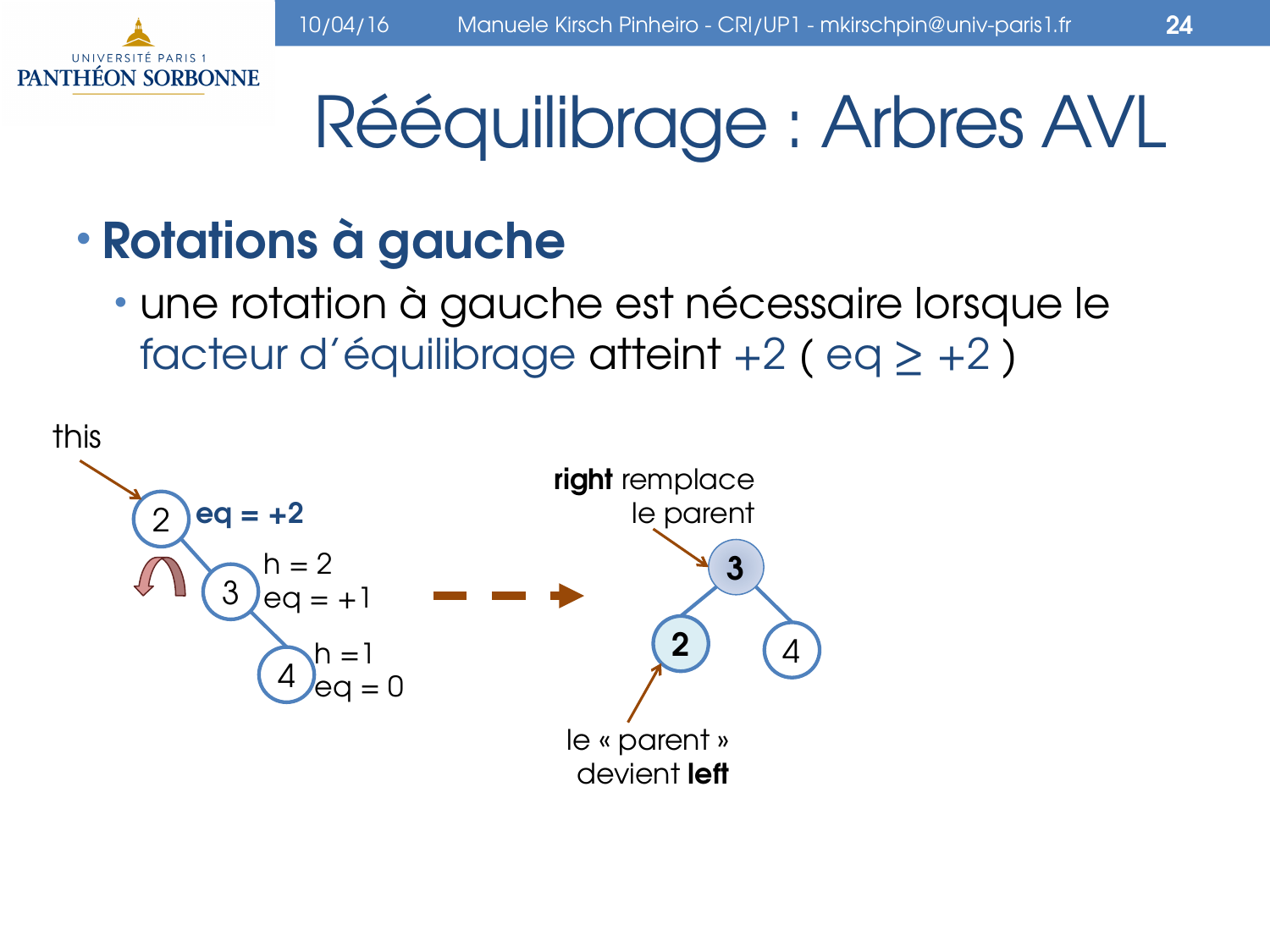

10/04/16
Manuele Kirsch Pinheiro - CRI/UP1 - mkirschpin@univ-paris1.fr
24
# Rééquilibrage : Arbres AVL
Rotations à gauche
une rotation à gauche est nécessaire lorsque le facteur d’équilibrage atteint +2 ( eq ≥ +2 )
this
right remplace le parent
2
3
4
eq = +2
3
2
4
h = 2
eq = +1

h =1
eq = 0
le « parent » devient left